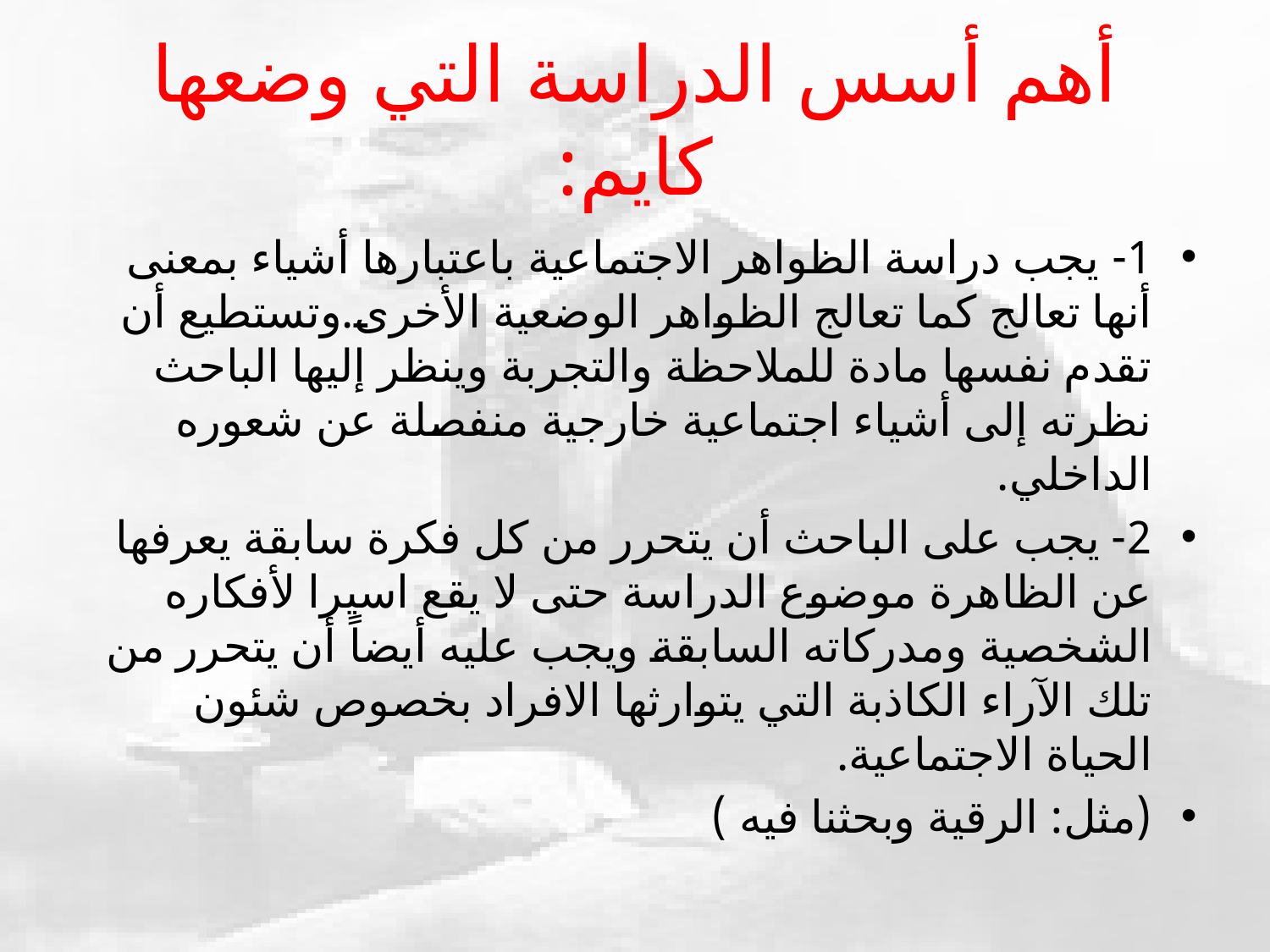

# أهم أسس الدراسة التي وضعها كايم:
1- يجب دراسة الظواهر الاجتماعية باعتبارها أشياء بمعنى أنها تعالج كما تعالج الظواهر الوضعية الأخرى.وتستطيع أن تقدم نفسها مادة للملاحظة والتجربة وينظر إليها الباحث نظرته إلى أشياء اجتماعية خارجية منفصلة عن شعوره الداخلي.
2- يجب على الباحث أن يتحرر من كل فكرة سابقة يعرفها عن الظاهرة موضوع الدراسة حتى لا يقع اسيرا لأفكاره الشخصية ومدركاته السابقة ويجب عليه أيضاً أن يتحرر من تلك الآراء الكاذبة التي يتوارثها الافراد بخصوص شئون الحياة الاجتماعية.
(مثل: الرقية وبحثنا فيه )